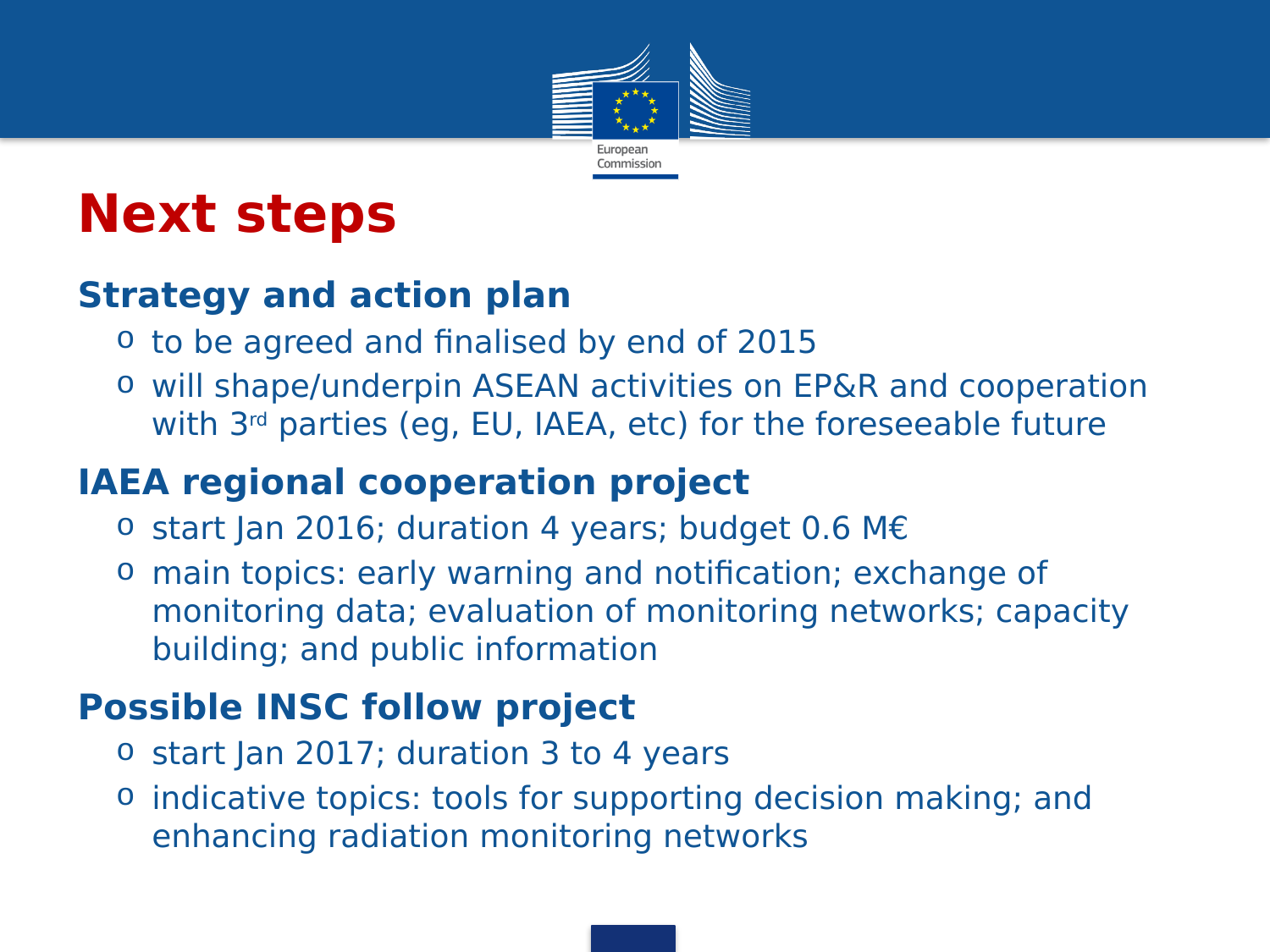

# Next steps
Strategy and action plan
to be agreed and finalised by end of 2015
will shape/underpin ASEAN activities on EP&R and cooperation with 3rd parties (eg, EU, IAEA, etc) for the foreseeable future
IAEA regional cooperation project
start Jan 2016; duration 4 years; budget 0.6 M€
main topics: early warning and notification; exchange of monitoring data; evaluation of monitoring networks; capacity building; and public information
Possible INSC follow project
start Jan 2017; duration 3 to 4 years
indicative topics: tools for supporting decision making; and enhancing radiation monitoring networks